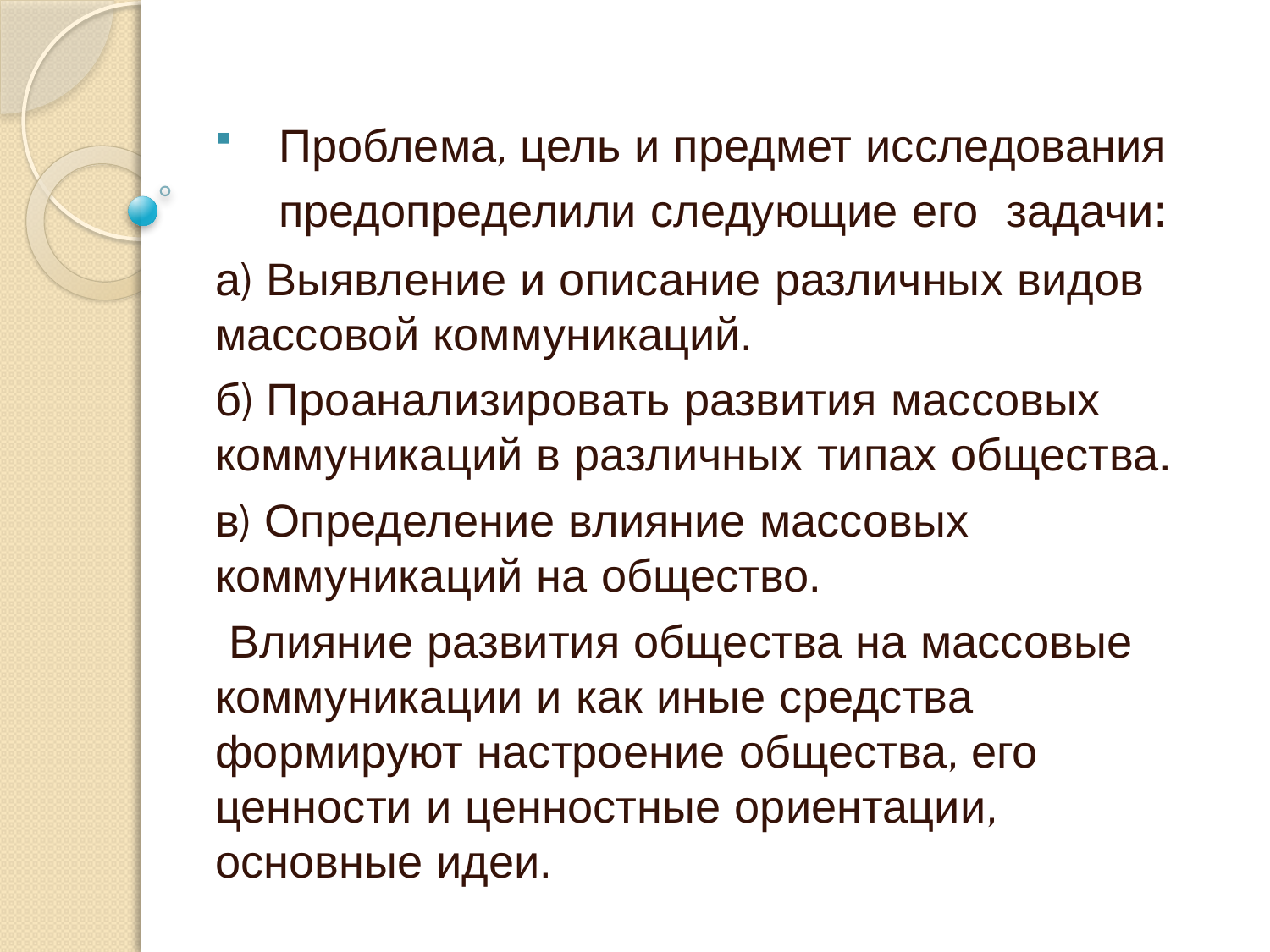

Проблема, цель и предмет исследования предопределили следующие его  задачи:
а) Выявление и описание различных видов массовой коммуникаций.
б) Проанализировать развития массовых коммуникаций в различных типах общества.
в) Определение влияние массовых коммуникаций на общество.
 Влияние развития общества на массовые  коммуникации и как иные средства формируют настроение общества, его ценности и ценностные ориентации, основные идеи.